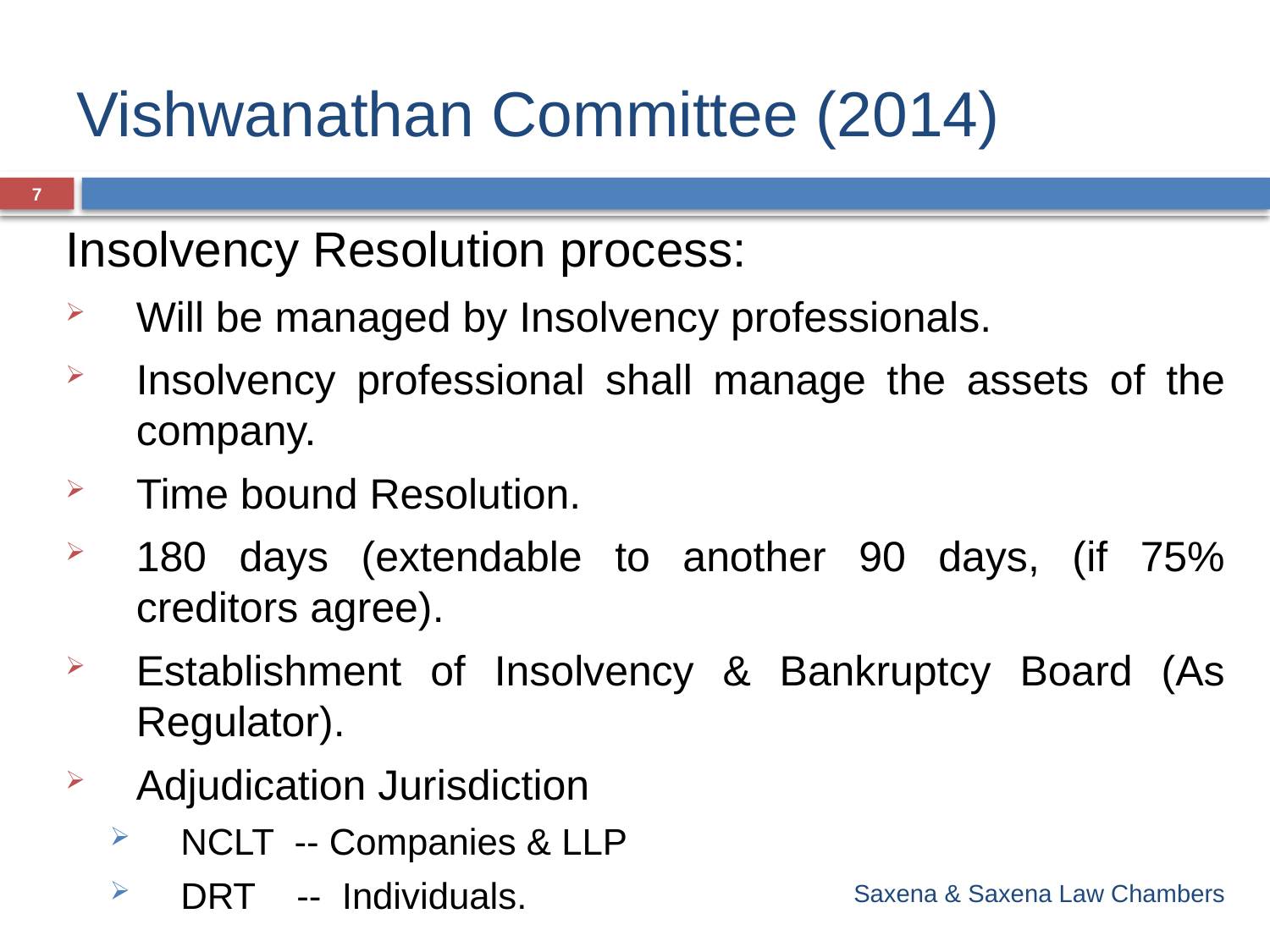

# Vishwanathan Committee (2014)
7
Insolvency Resolution process:
Will be managed by Insolvency professionals.
Insolvency professional shall manage the assets of the company.
Time bound Resolution.
180 days (extendable to another 90 days, (if 75% creditors agree).
Establishment of Insolvency & Bankruptcy Board (As Regulator).
Adjudication Jurisdiction
NCLT  -- Companies & LLP
DRT    --  Individuals.

Saxena & Saxena Law Chambers